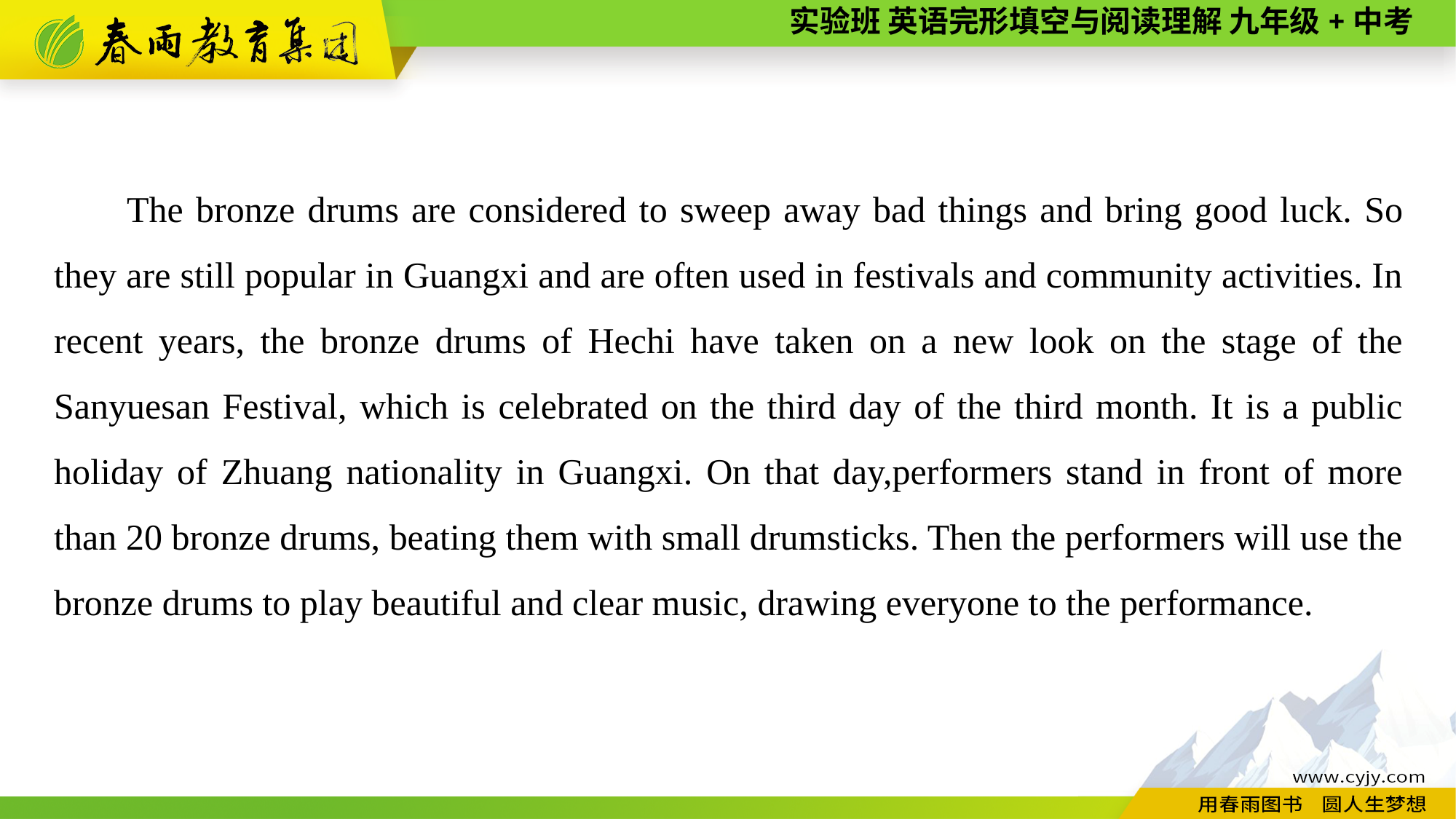

The bronze drums are considered to sweep away bad things and bring good luck. So they are still popular in Guangxi and are often used in festivals and community activities. In recent years, the bronze drums of Hechi have taken on a new look on the stage of the Sanyuesan Festival, which is celebrated on the third day of the third month. It is a public holiday of Zhuang nationality in Guangxi. On that day,performers stand in front of more than 20 bronze drums, beating them with small drumsticks. Then the performers will use the bronze drums to play beautiful and clear music, drawing everyone to the performance.